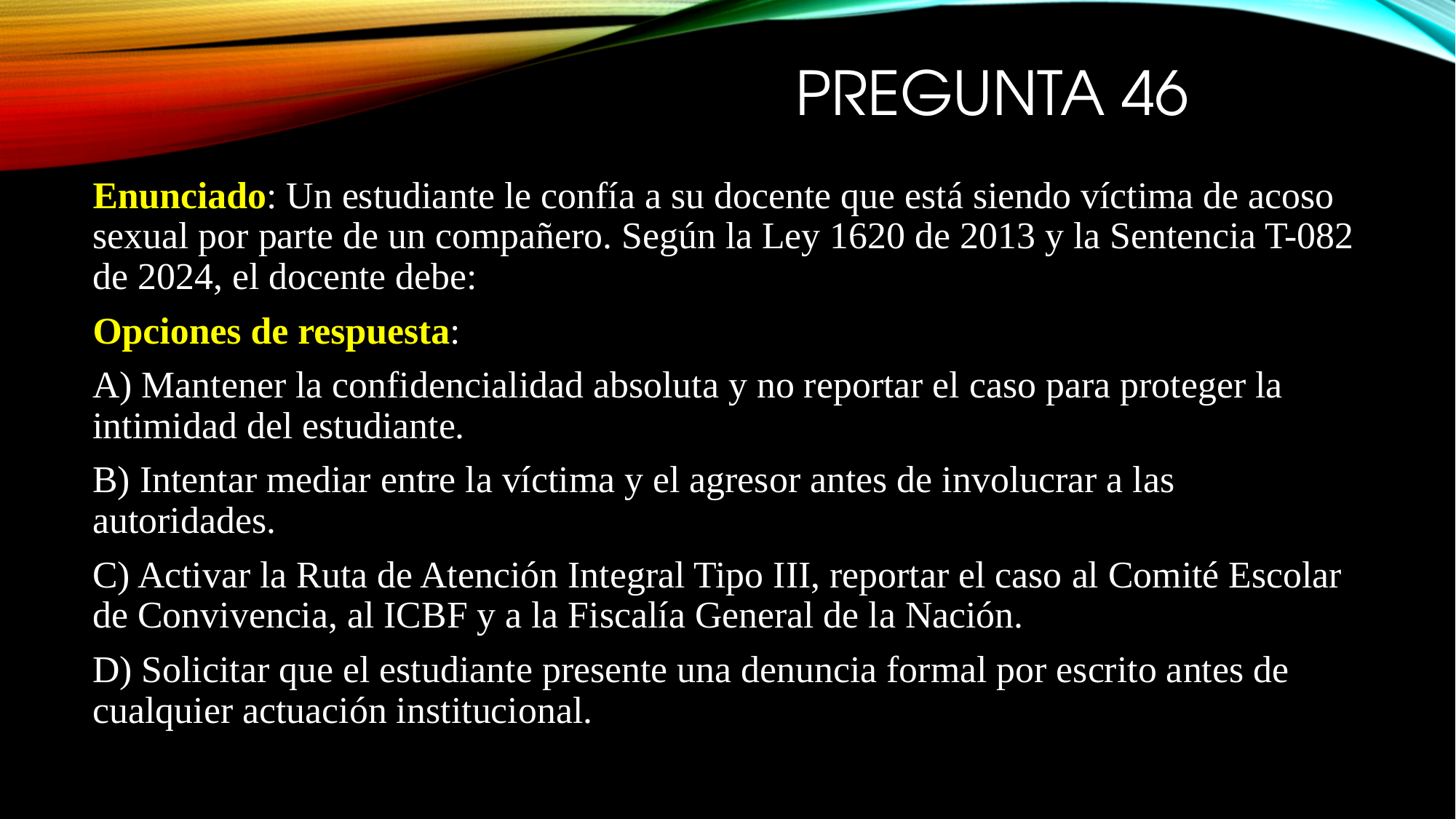

# PREGUNTA 46
Enunciado: Un estudiante le confía a su docente que está siendo víctima de acoso sexual por parte de un compañero. Según la Ley 1620 de 2013 y la Sentencia T-082 de 2024, el docente debe:
Opciones de respuesta:
A) Mantener la confidencialidad absoluta y no reportar el caso para proteger la intimidad del estudiante.
B) Intentar mediar entre la víctima y el agresor antes de involucrar a las autoridades.
C) Activar la Ruta de Atención Integral Tipo III, reportar el caso al Comité Escolar de Convivencia, al ICBF y a la Fiscalía General de la Nación.
D) Solicitar que el estudiante presente una denuncia formal por escrito antes de cualquier actuación institucional.